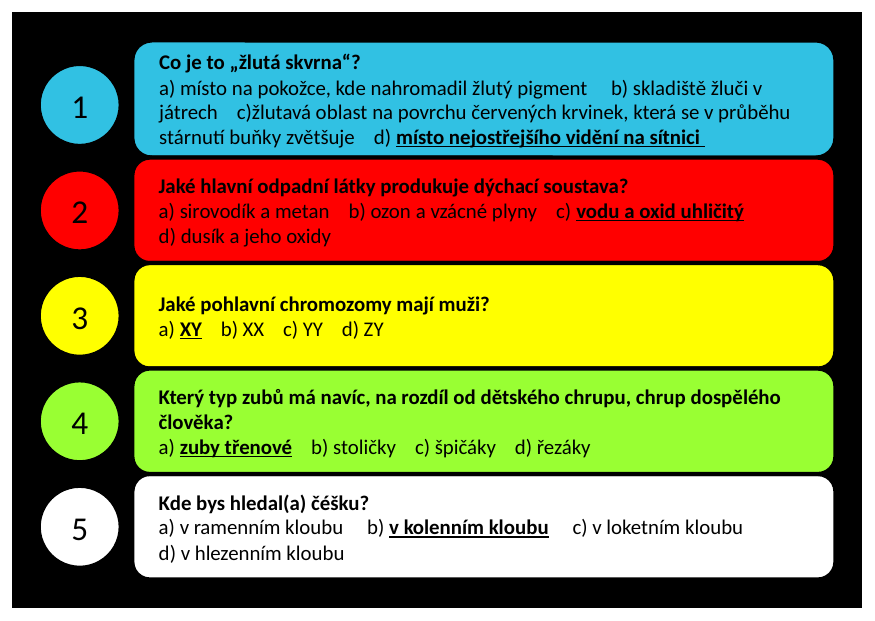

Co je to „žlutá skvrna“?
a) místo na pokožce, kde nahromadil žlutý pigment     b) skladiště žluči v játrech    c)žlutavá oblast na povrchu červených krvinek, která se v průběhu stárnutí buňky zvětšuje    d) místo nejostřejšího vidění na sítnici
1
Jaké hlavní odpadní látky produkuje dýchací soustava?
a) sirovodík a metan    b) ozon a vzácné plyny    c) vodu a oxid uhličitý
d) dusík a jeho oxidy
2
Jaké pohlavní chromozomy mají muži?
a) XY    b) XX    c) YY    d) ZY
3
Který typ zubů má navíc, na rozdíl od dětského chrupu, chrup dospělého člověka?
a) zuby třenové    b) stoličky    c) špičáky    d) řezáky
4
Kde bys hledal(a) čéšku?
a) v ramenním kloubu     b) v kolenním kloubu     c) v loketním kloubu
d) v hlezenním kloubu
5